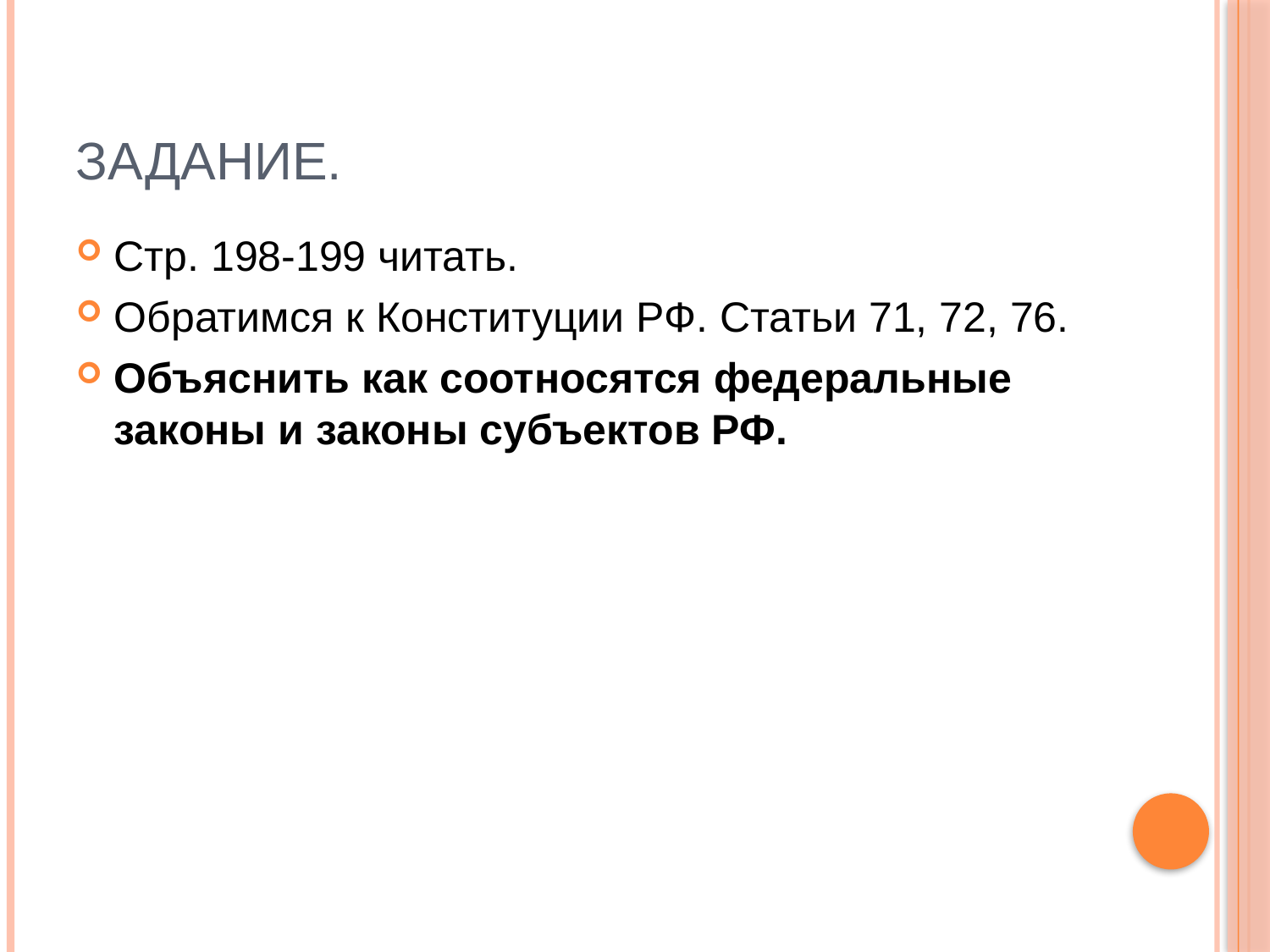

# Задание.
Стр. 198-199 читать.
Обратимся к Конституции РФ. Статьи 71, 72, 76.
Объяснить как соотносятся федеральные законы и законы субъектов РФ.